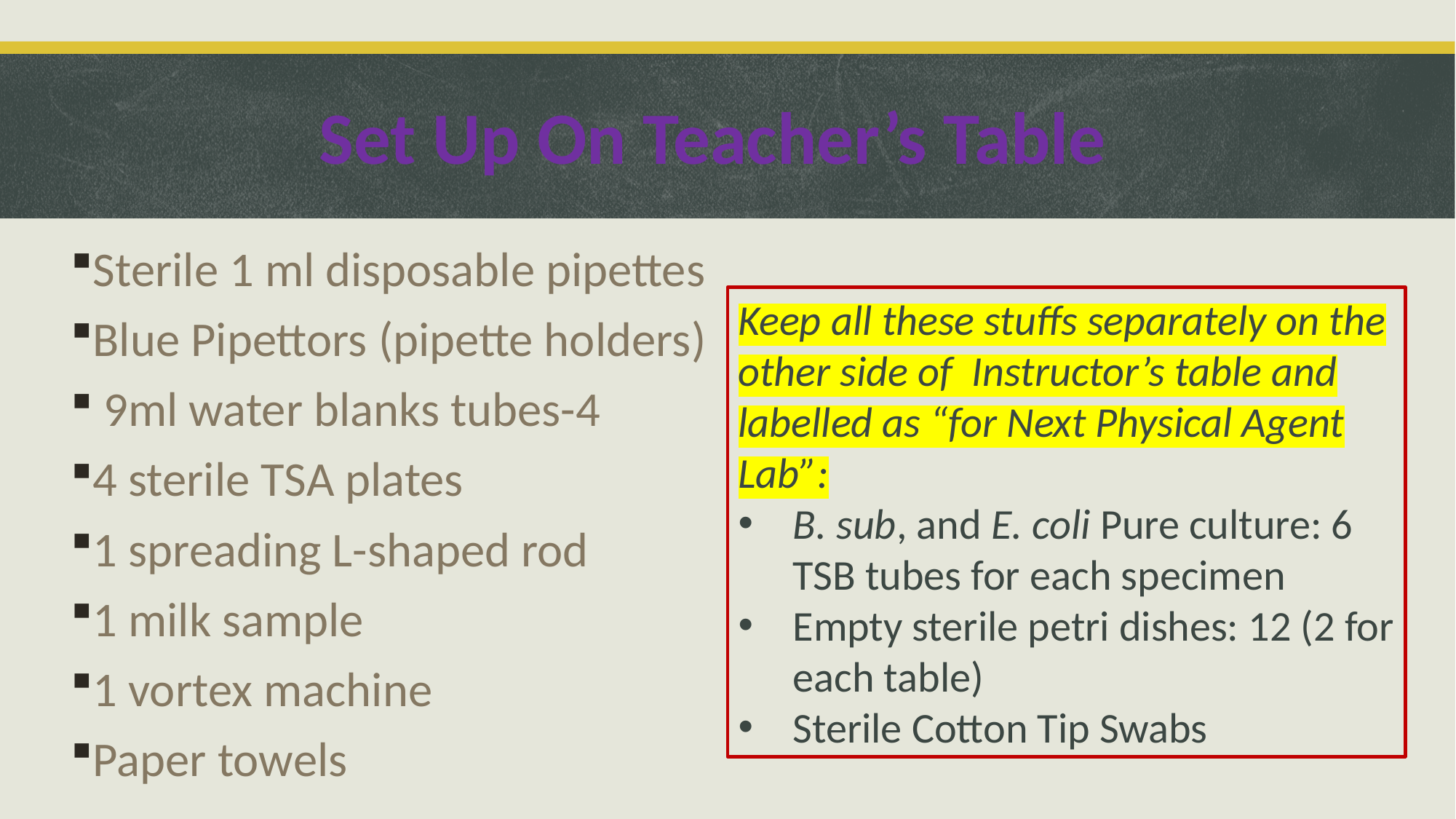

# Set Up On Teacher’s Table
Sterile 1 ml disposable pipettes
Blue Pipettors (pipette holders)
 9ml water blanks tubes-4
4 sterile TSA plates
1 spreading L-shaped rod
1 milk sample
1 vortex machine
Paper towels

Keep all these stuffs separately on the other side of  Instructor’s table and labelled as “for Next Physical Agent Lab”:
B. sub, and E. coli Pure culture: 6 TSB tubes for each specimen
Empty sterile petri dishes: 12 (2 for each table)
Sterile Cotton Tip Swabs